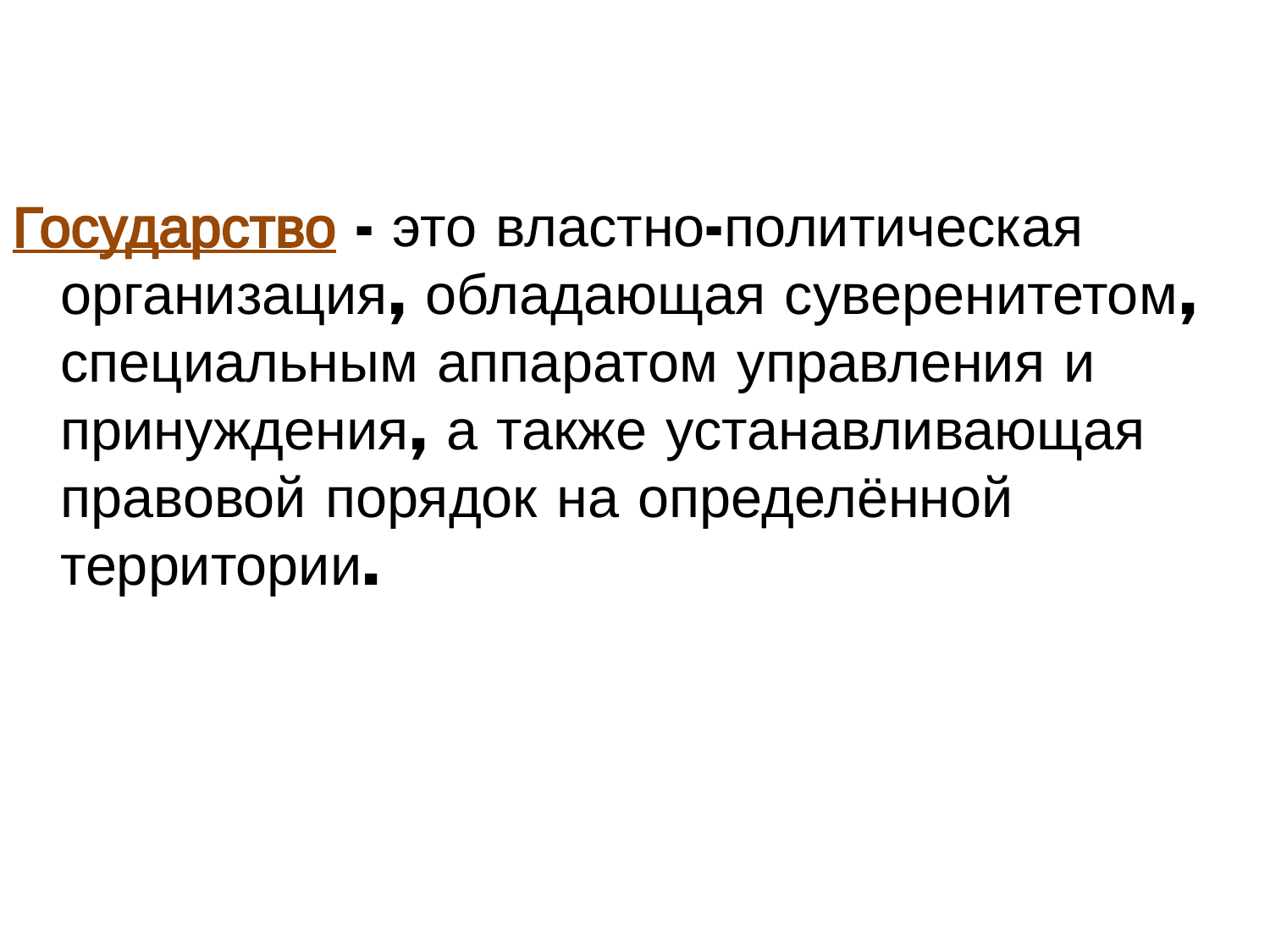

Государство - это властно-политическая организация, обладающая суверенитетом, специальным аппаратом управления и принуждения, а также устанавливающая правовой порядок на определённой территории.